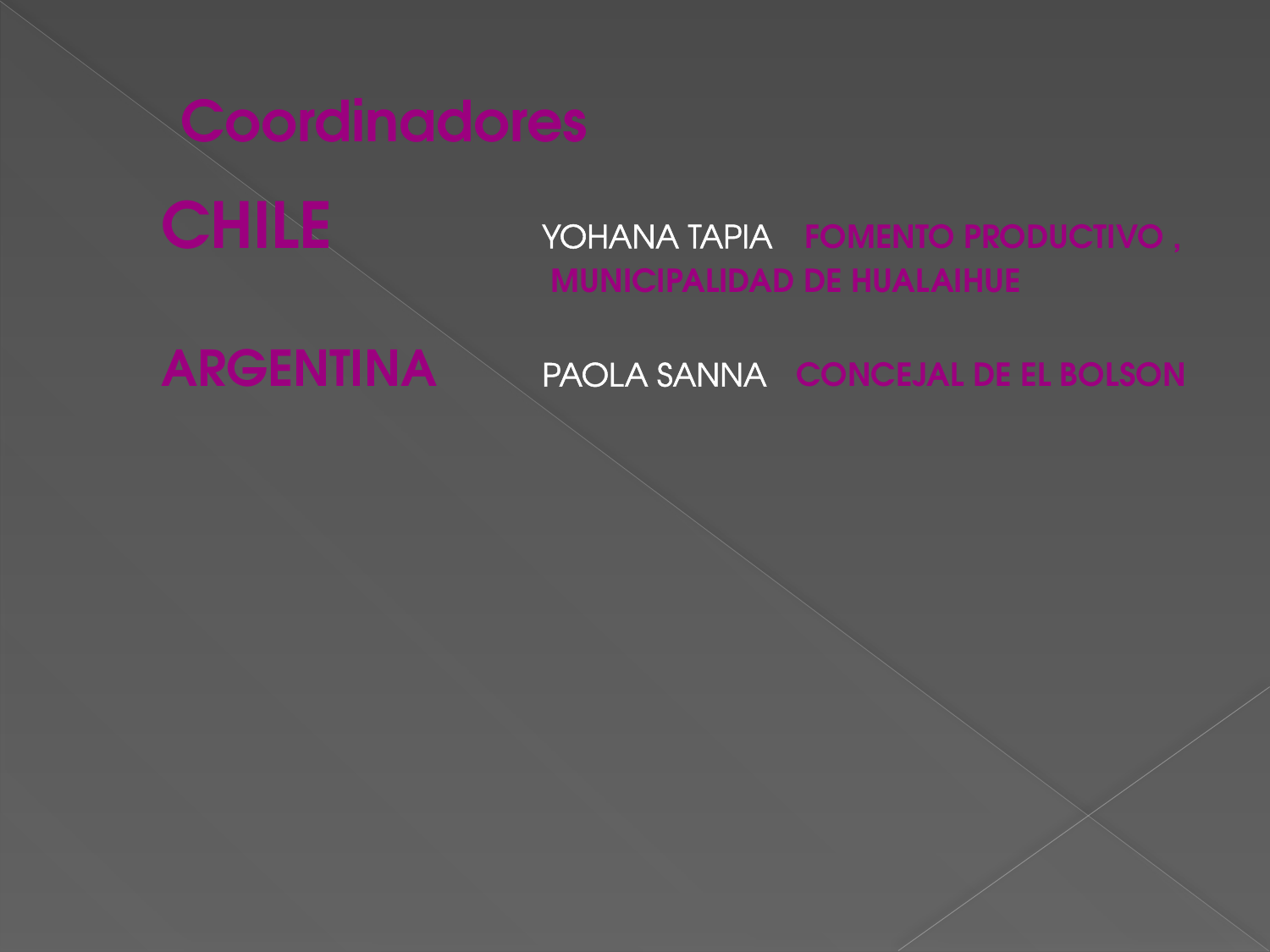

Coordinadores
CHILE		YOHANA TAPIA	 FOMENTO PRODUCTIVO , 			 MUNICIPALIDAD DE HUALAIHUE

ARGENTINA	PAOLA SANNA	CONCEJAL DE EL BOLSON